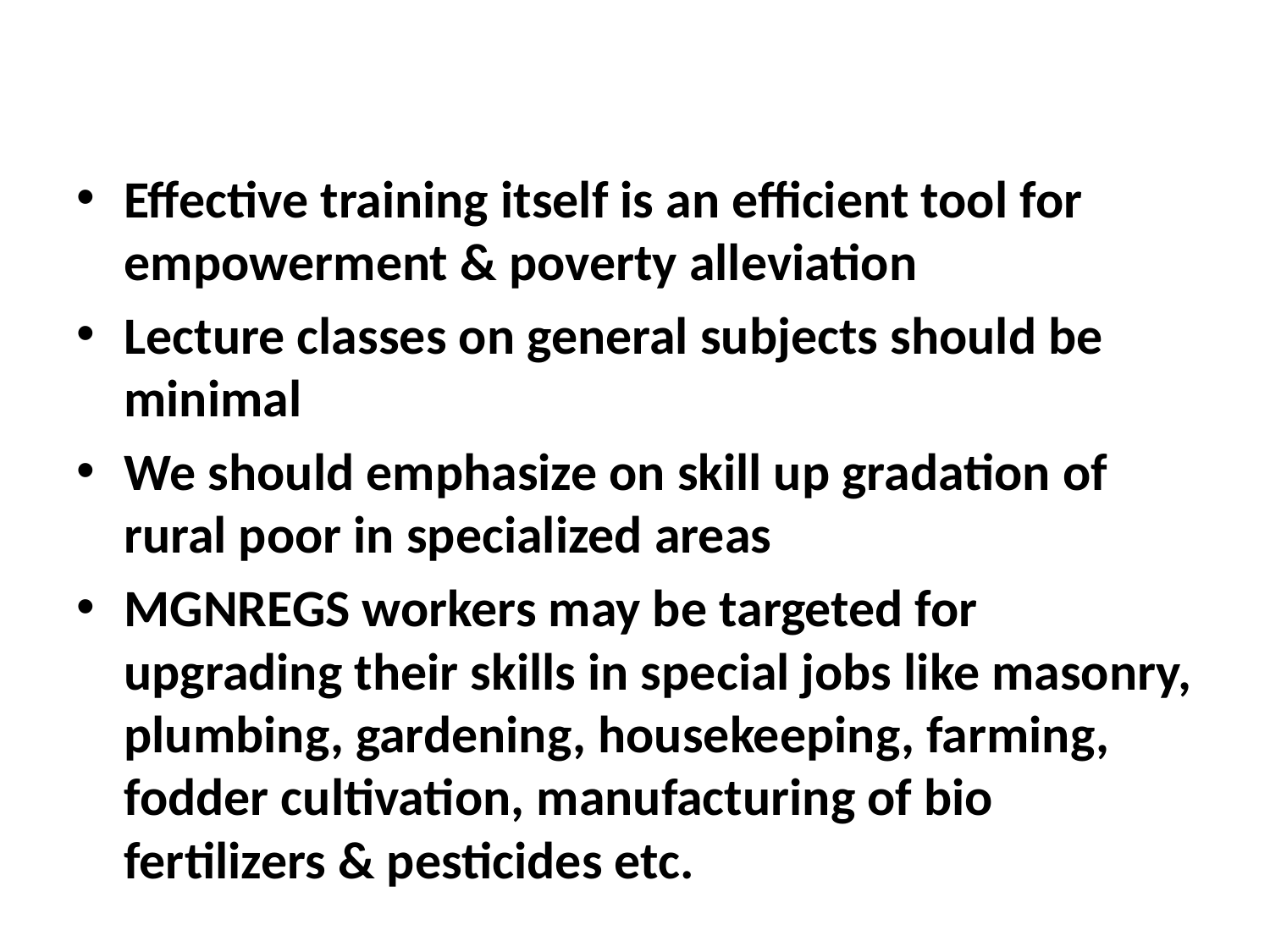

#
Effective training itself is an efficient tool for empowerment & poverty alleviation
Lecture classes on general subjects should be minimal
We should emphasize on skill up gradation of rural poor in specialized areas
MGNREGS workers may be targeted for upgrading their skills in special jobs like masonry, plumbing, gardening, housekeeping, farming, fodder cultivation, manufacturing of bio fertilizers & pesticides etc.